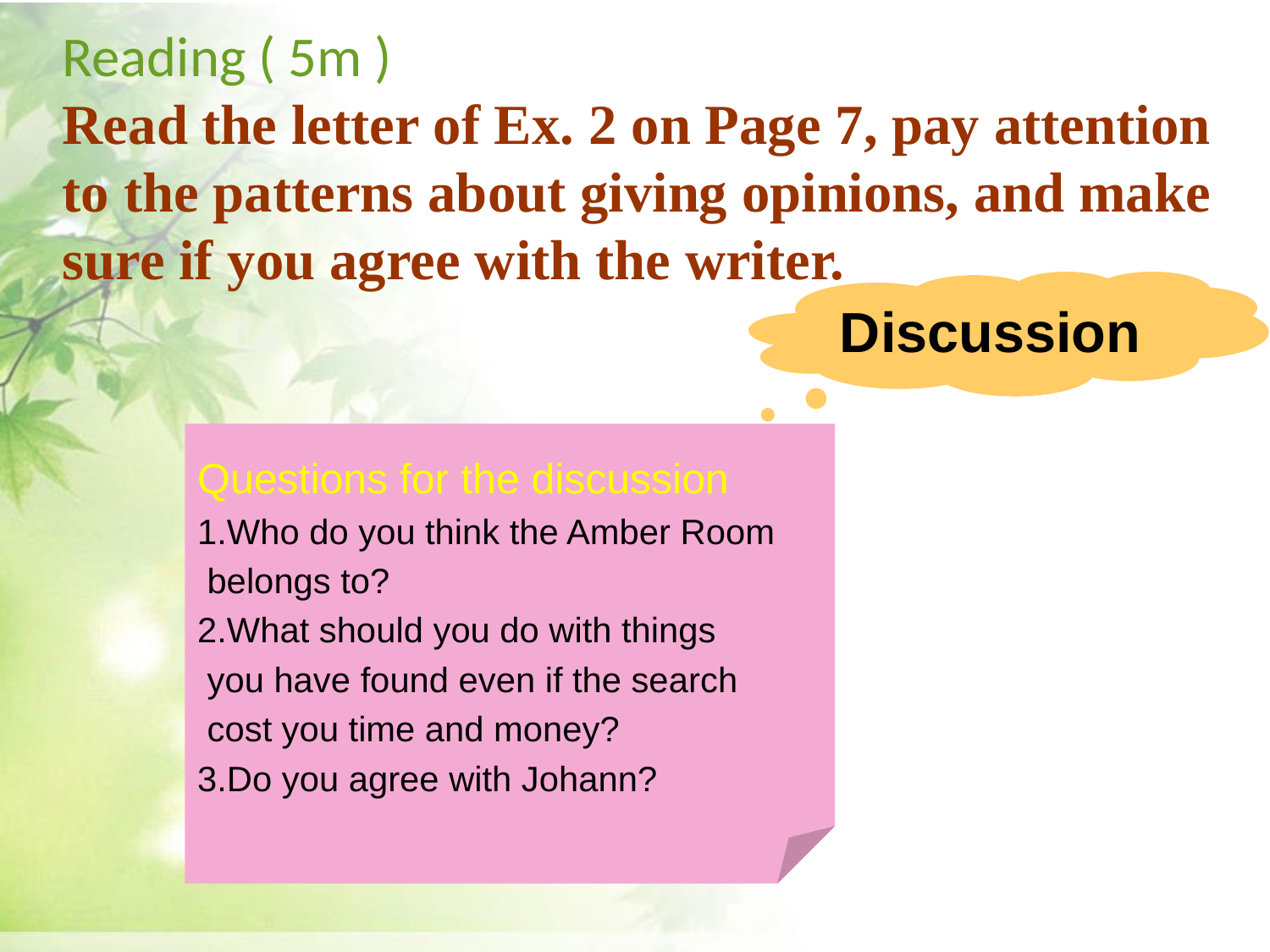

Reading ( 5m )
Read the letter of Ex. 2 on Page 7, pay attention to the patterns about giving opinions, and make sure if you agree with the writer.
Discussion
Questions for the discussion
1.Who do you think the Amber Room
 belongs to?
2.What should you do with things
 you have found even if the search
 cost you time and money?
3.Do you agree with Johann?